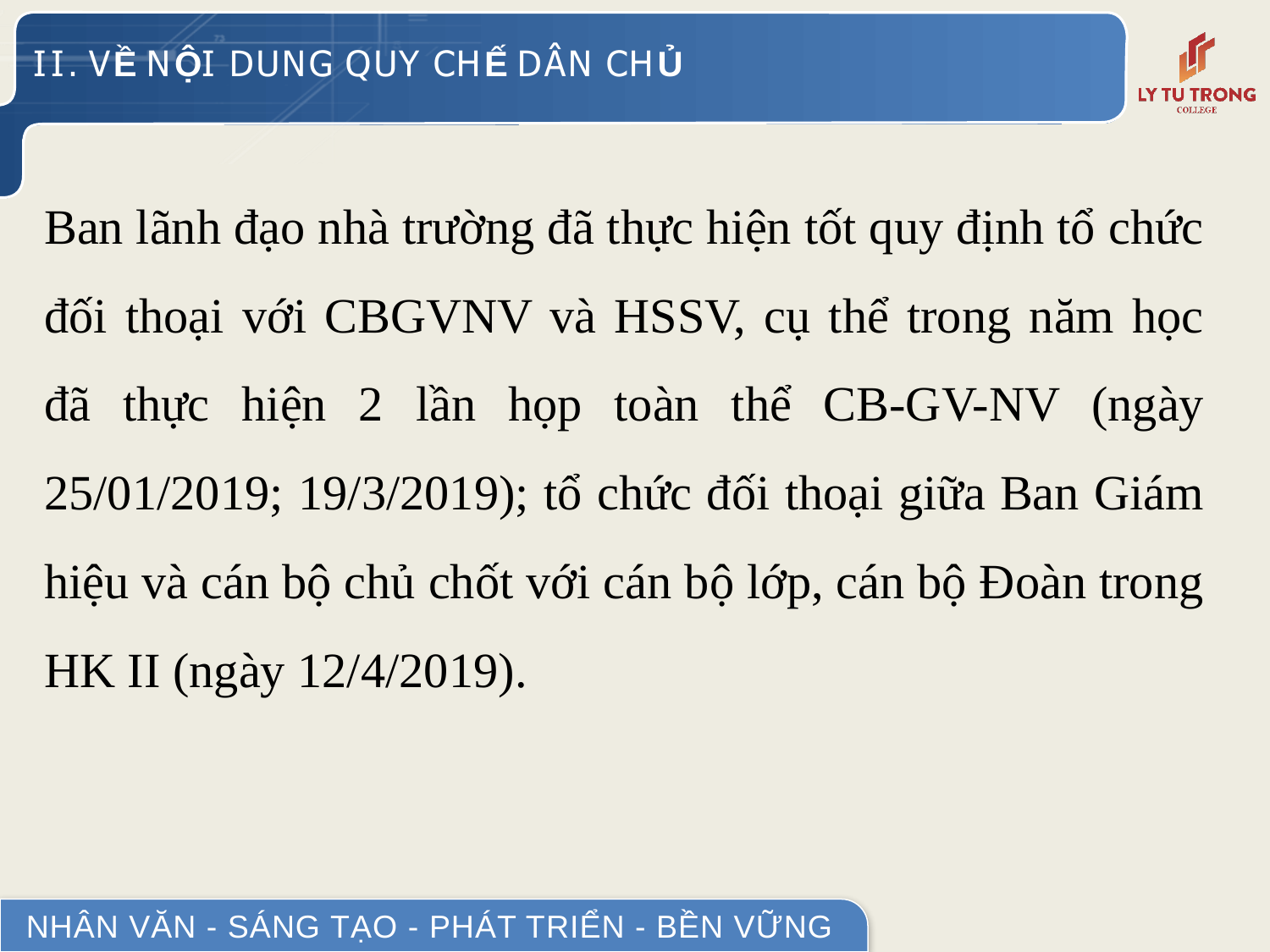

II. VỀ NỘI DUNG QUY CHẾ DÂN CHỦ
Ban lãnh đạo nhà trường đã thực hiện tốt quy định tổ chức đối thoại với CBGVNV và HSSV, cụ thể trong năm học đã thực hiện 2 lần họp toàn thể CB-GV-NV (ngày 25/01/2019; 19/3/2019); tổ chức đối thoại giữa Ban Giám hiệu và cán bộ chủ chốt với cán bộ lớp, cán bộ Đoàn trong HK II (ngày 12/4/2019).